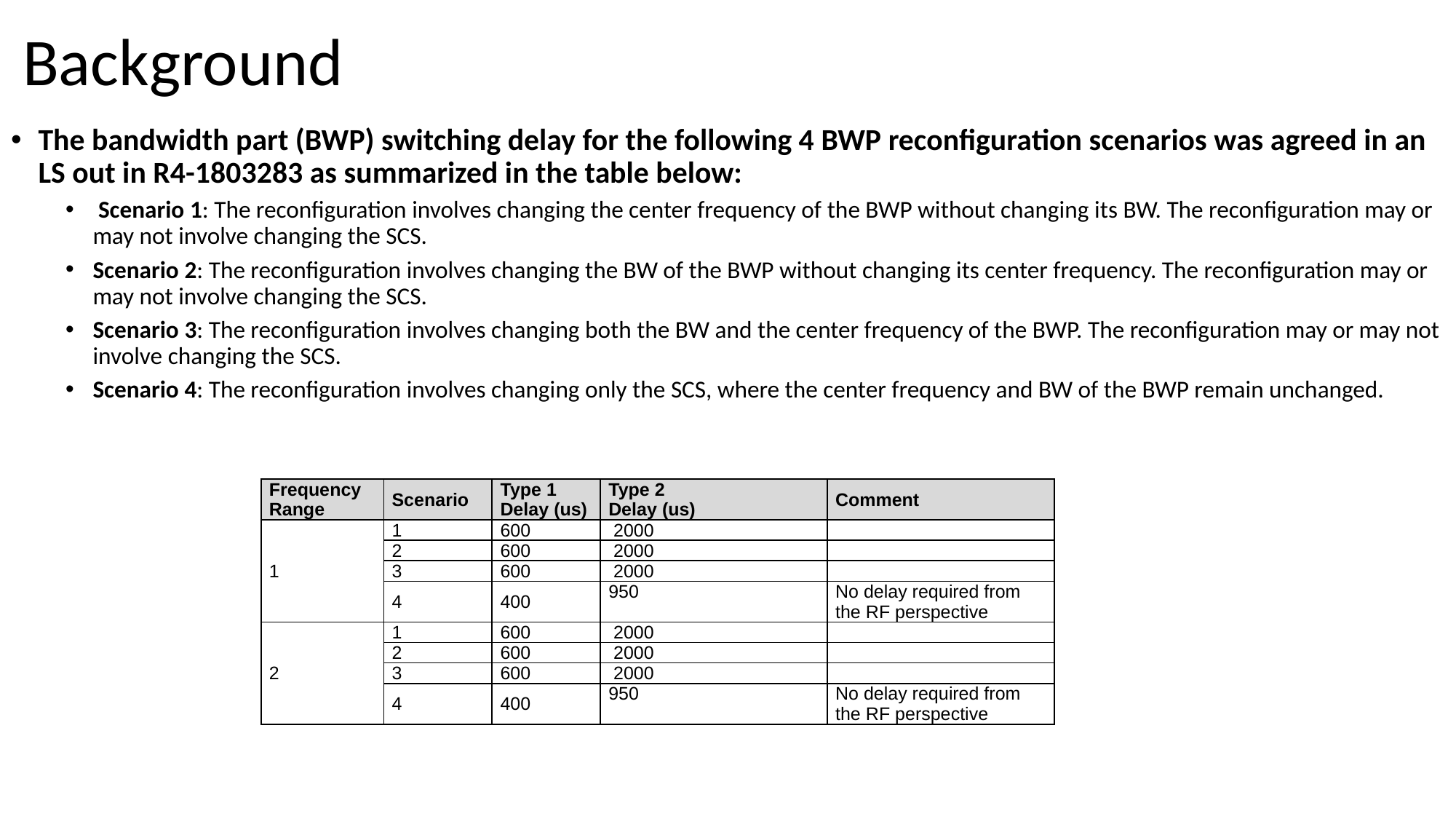

# Background
The bandwidth part (BWP) switching delay for the following 4 BWP reconfiguration scenarios was agreed in an LS out in R4-1803283 as summarized in the table below:
 Scenario 1: The reconfiguration involves changing the center frequency of the BWP without changing its BW. The reconfiguration may or may not involve changing the SCS.
Scenario 2: The reconfiguration involves changing the BW of the BWP without changing its center frequency. The reconfiguration may or may not involve changing the SCS.
Scenario 3: The reconfiguration involves changing both the BW and the center frequency of the BWP. The reconfiguration may or may not involve changing the SCS.
Scenario 4: The reconfiguration involves changing only the SCS, where the center frequency and BW of the BWP remain unchanged.
| Frequency Range | Scenario | Type 1 Delay (us) | Type 2 Delay (us) | Comment |
| --- | --- | --- | --- | --- |
| 1 | 1 | 600 | 2000 |  |
|  | 2 | 600 | 2000 |  |
|  | 3 | 600 | 2000 |  |
|  | 4 | 400 | 950 | No delay required from the RF perspective |
| 2 | 1 | 600 | 2000 |  |
|  | 2 | 600 | 2000 |  |
|  | 3 | 600 | 2000 |  |
|  | 4 | 400 | 950 | No delay required from the RF perspective |